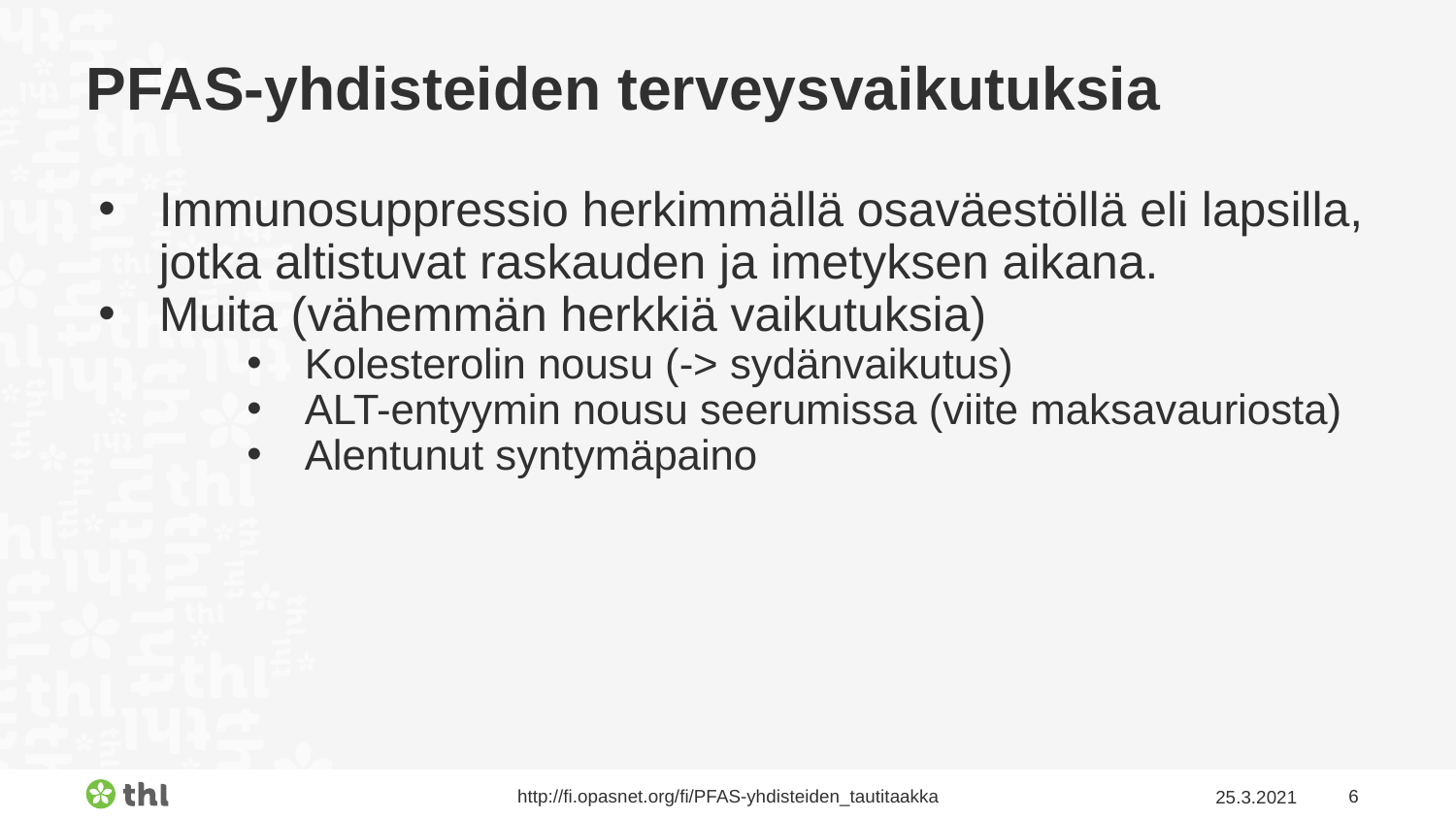

# PFAS-yhdisteiden terveysvaikutuksia
Immunosuppressio herkimmällä osaväestöllä eli lapsilla, jotka altistuvat raskauden ja imetyksen aikana.
Muita (vähemmän herkkiä vaikutuksia)
Kolesterolin nousu (-> sydänvaikutus)
ALT-entyymin nousu seerumissa (viite maksavauriosta)
Alentunut syntymäpaino
http://fi.opasnet.org/fi/PFAS-yhdisteiden_tautitaakka
25.3.2021
6